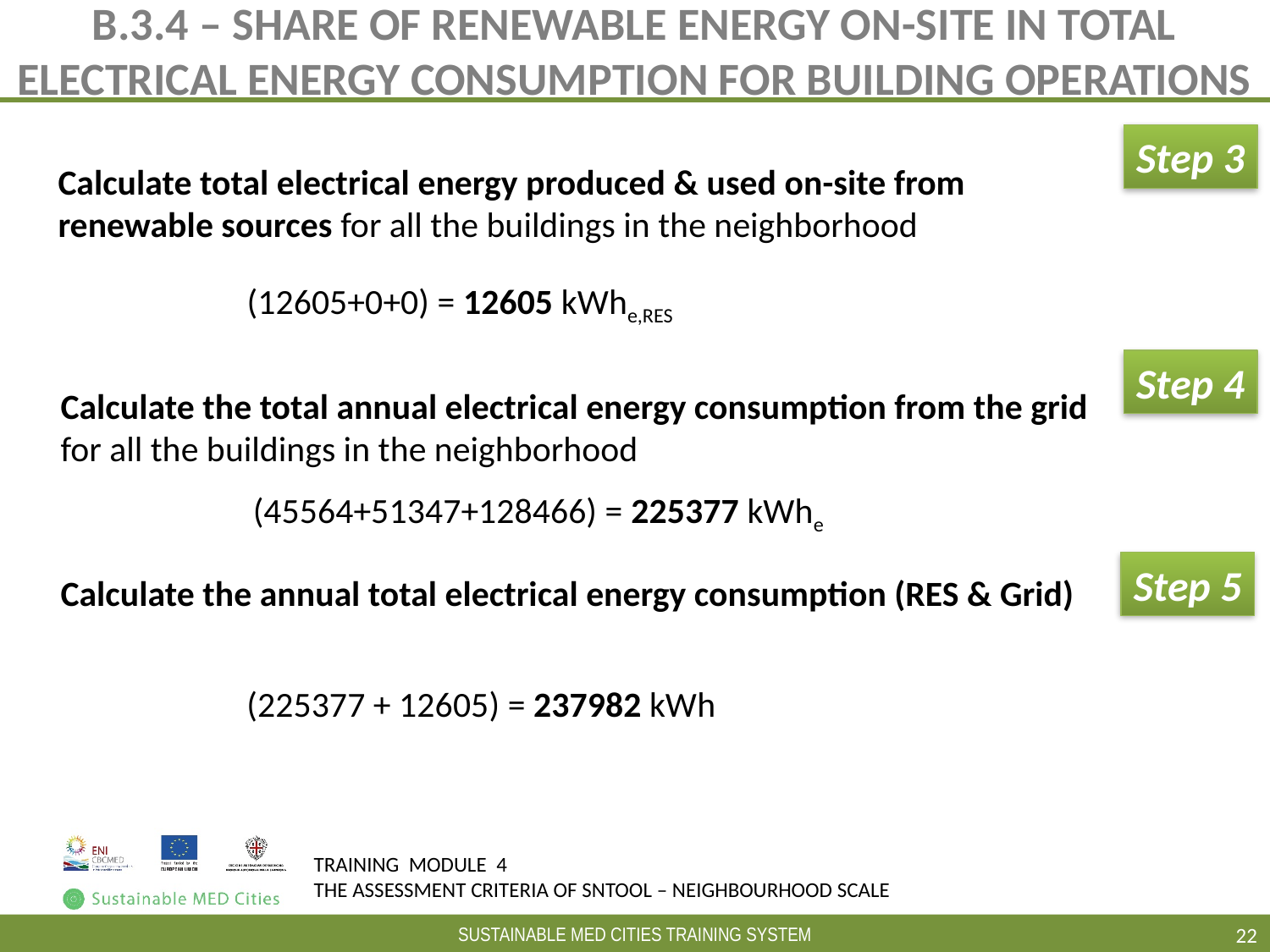

# B.3.4 – SHARE OF RENEWABLE ENERGY ON-SITE IN TOTAL ELECTRICAL ENERGY CONSUMPTION FOR BUILDING OPERATIONS
Step 3
Calculate total electrical energy produced & used on-site from renewable sources for all the buildings in the neighborhood

(12605+0+0) = 12605 kWhe,RES
Step 4
Calculate the total annual electrical energy consumption from the grid for all the buildings in the neighborhood

(45564+51347+128466) = 225377 kWhe
Step 5
Calculate the annual total electrical energy consumption (RES & Grid)
(225377 + 12605) = 237982 kWh
22